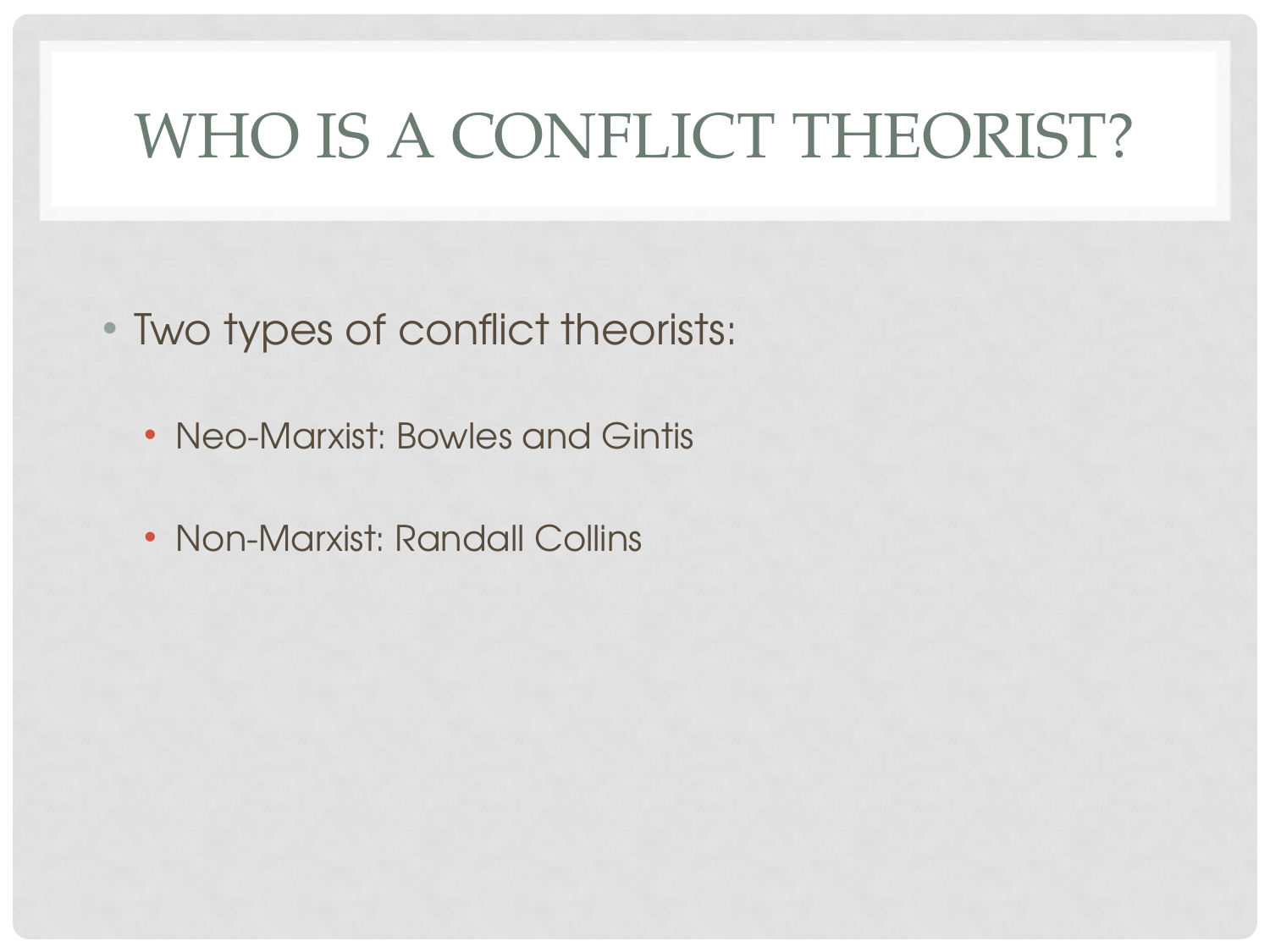

# WHO IS A CONFLICT THEORIST?
Two types of conflict theorists:

Neo-Marxist: Bowles and Gintis

Non-Marxist: Randall Collins